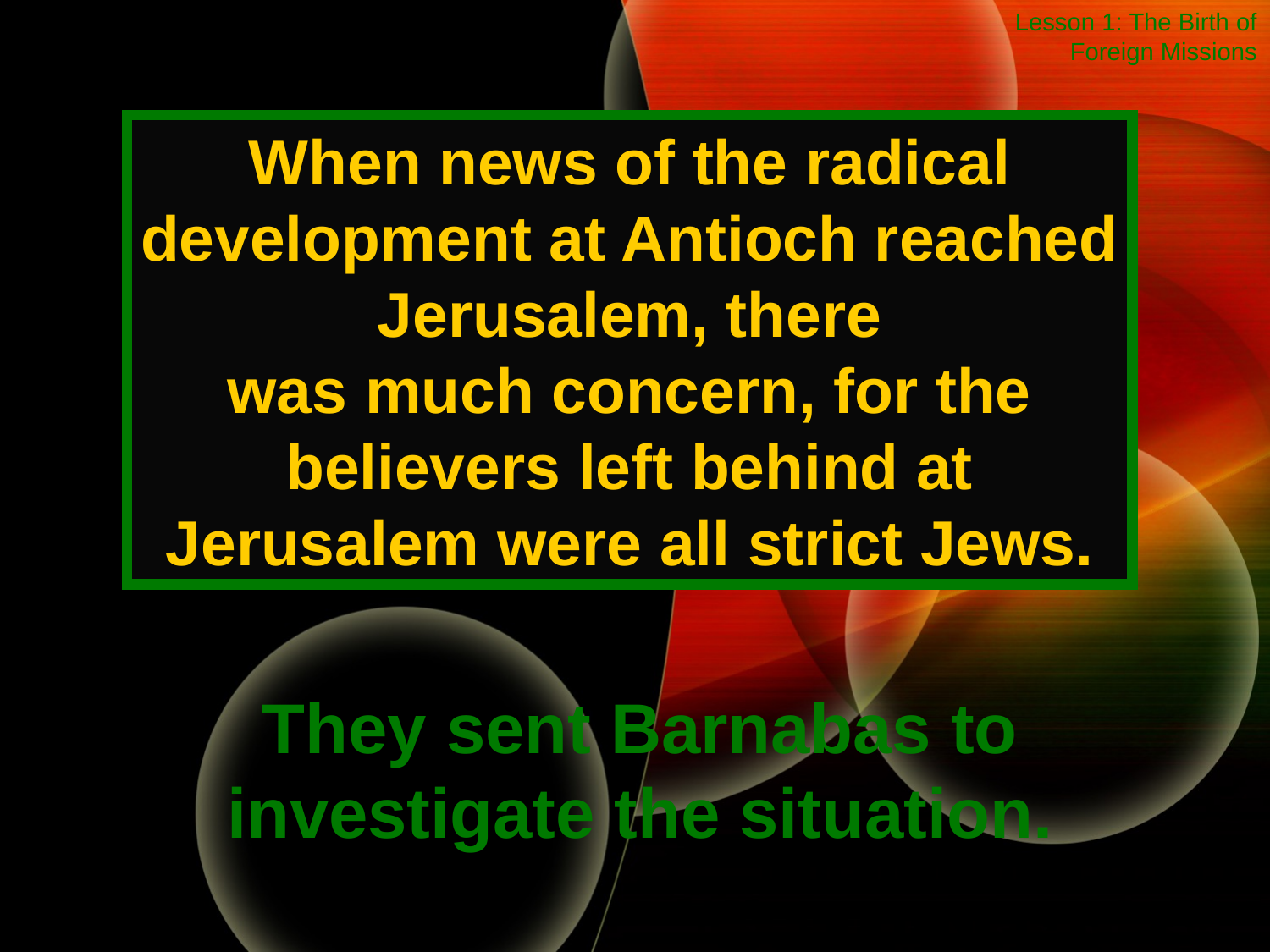

Lesson 1: The Birth of Foreign Missions
When news of the radical development at Antioch reached Jerusalem, there
was much concern, for the believers left behind at Jerusalem were all strict Jews.
They sent Barnabas to investigate the situation.